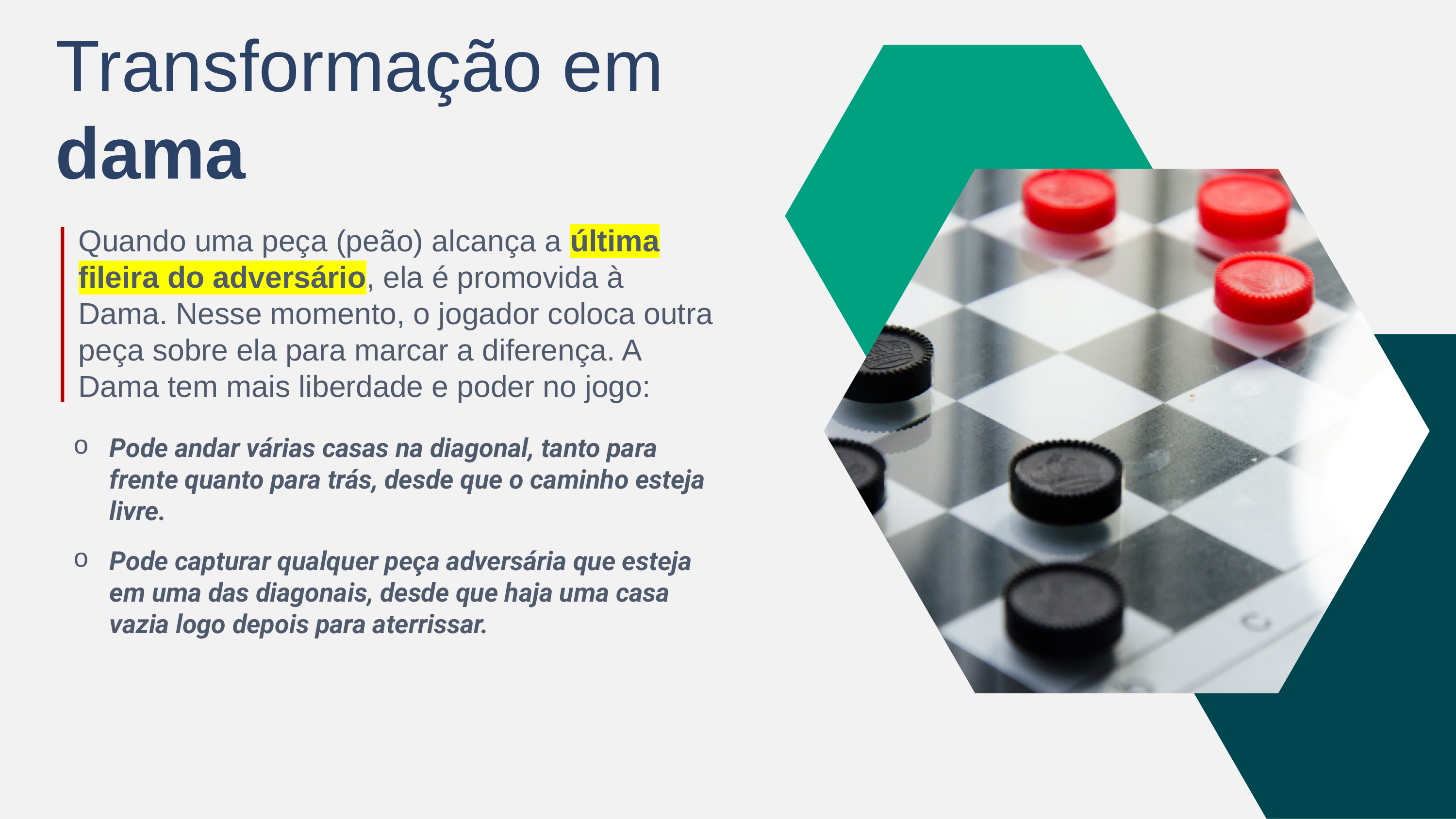

Transformação em
dama .

Quando uma peça (peão) alcança a última fileira do adversário, ela é promovida à Dama. Nesse momento, o jogador coloca outra peça sobre ela para marcar a diferença. A Dama tem mais liberdade e poder no jogo:

Pode andar várias casas na diagonal, tanto para frente quanto para trás, desde que o caminho esteja livre.
Pode capturar qualquer peça adversária que esteja em uma das diagonais, desde que haja uma casa vazia logo depois para aterrissar.